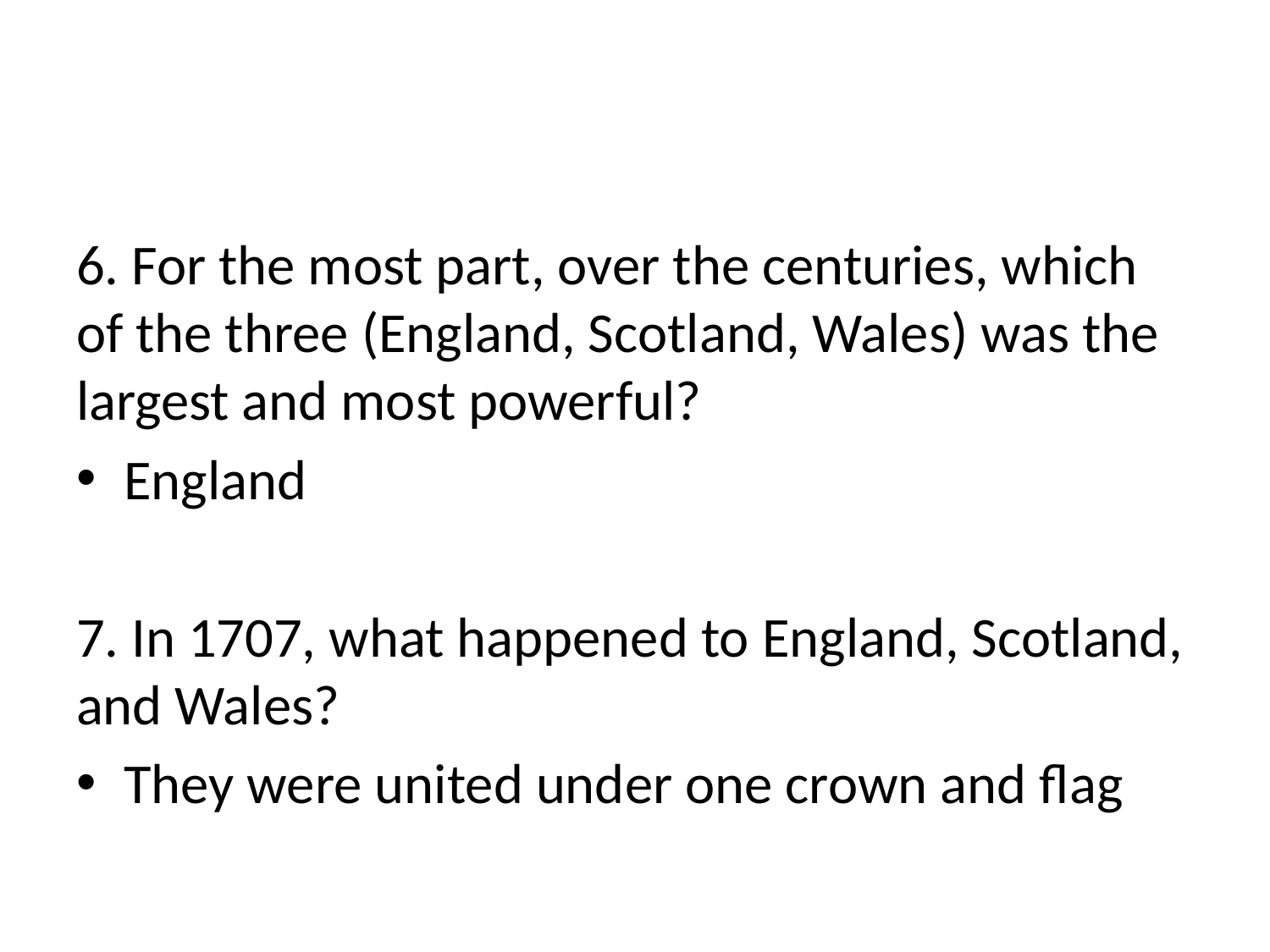

#
6. For the most part, over the centuries, which of the three (England, Scotland, Wales) was the largest and most powerful?
England

7. In 1707, what happened to England, Scotland, and Wales?
They were united under one crown and flag